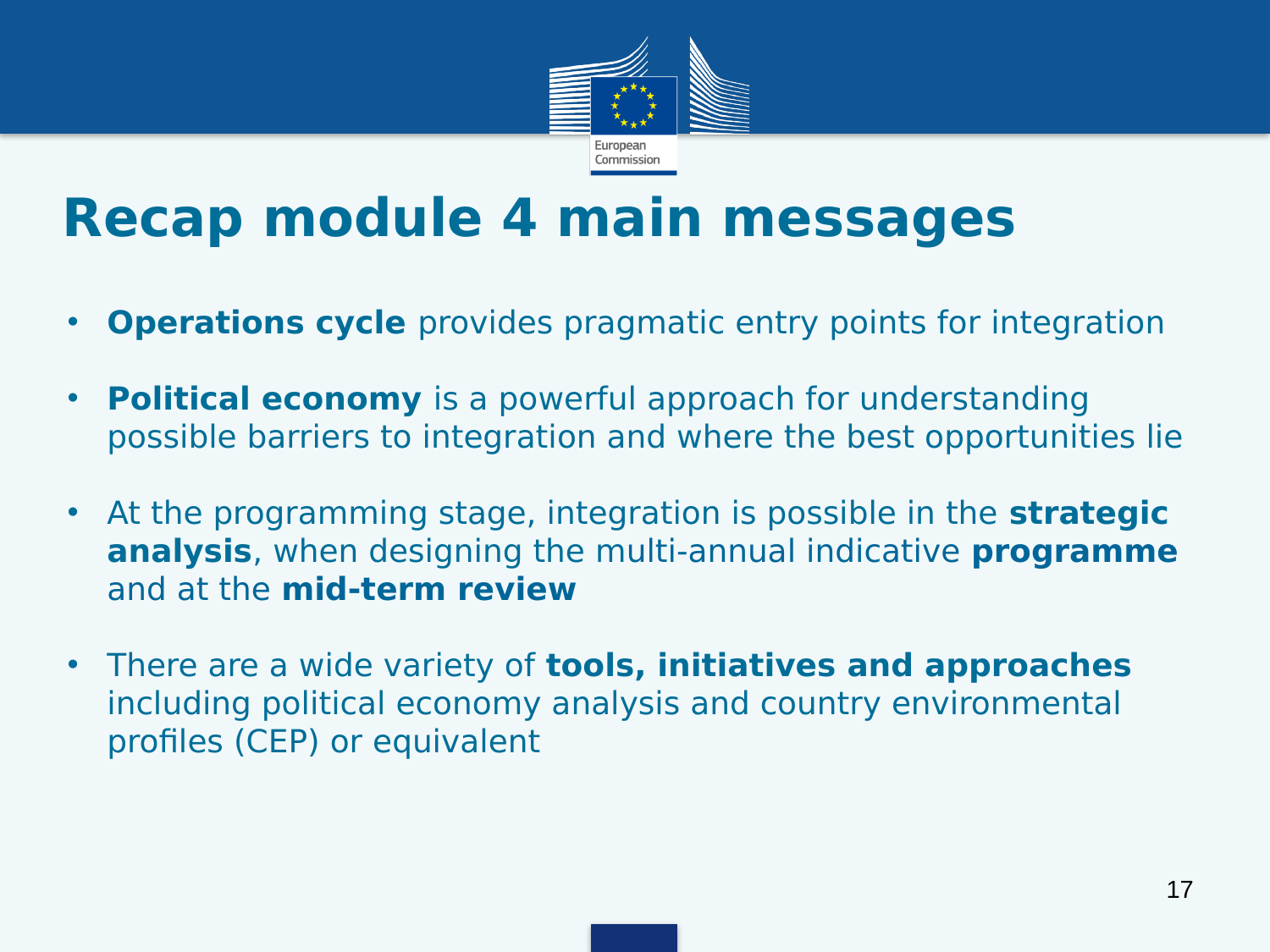

# Recap module 4 main messages
Operations cycle provides pragmatic entry points for integration

Political economy is a powerful approach for understanding possible barriers to integration and where the best opportunities lie

At the programming stage, integration is possible in the strategic analysis, when designing the multi-annual indicative programme and at the mid-term review

There are a wide variety of tools, initiatives and approaches including political economy analysis and country environmental profiles (CEP) or equivalent

17